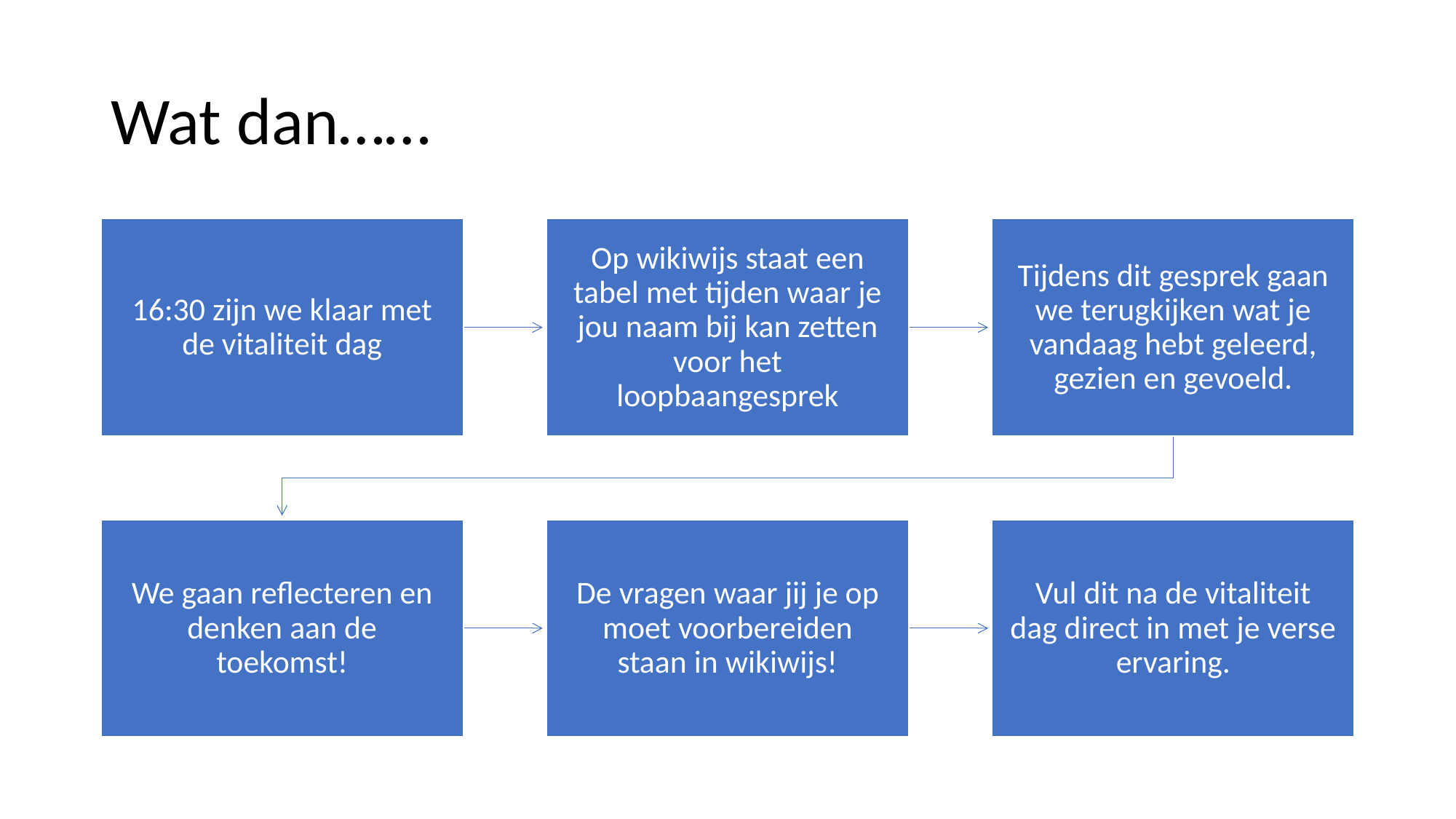

# Wat dan……

16:30 zijn we klaar met de vitaliteit dag

Op wikiwijs staat een tabel met tijden waar je jou naam bij kan zetten voor het loopbaangesprek

Tijdens dit gesprek gaan we terugkijken wat je vandaag hebt geleerd, gezien en gevoeld.

We gaan reflecteren en denken aan de toekomst!

De vragen waar jij je op moet voorbereiden staan in wikiwijs!
Vul dit na de vitaliteit dag direct in met je verse ervaring.